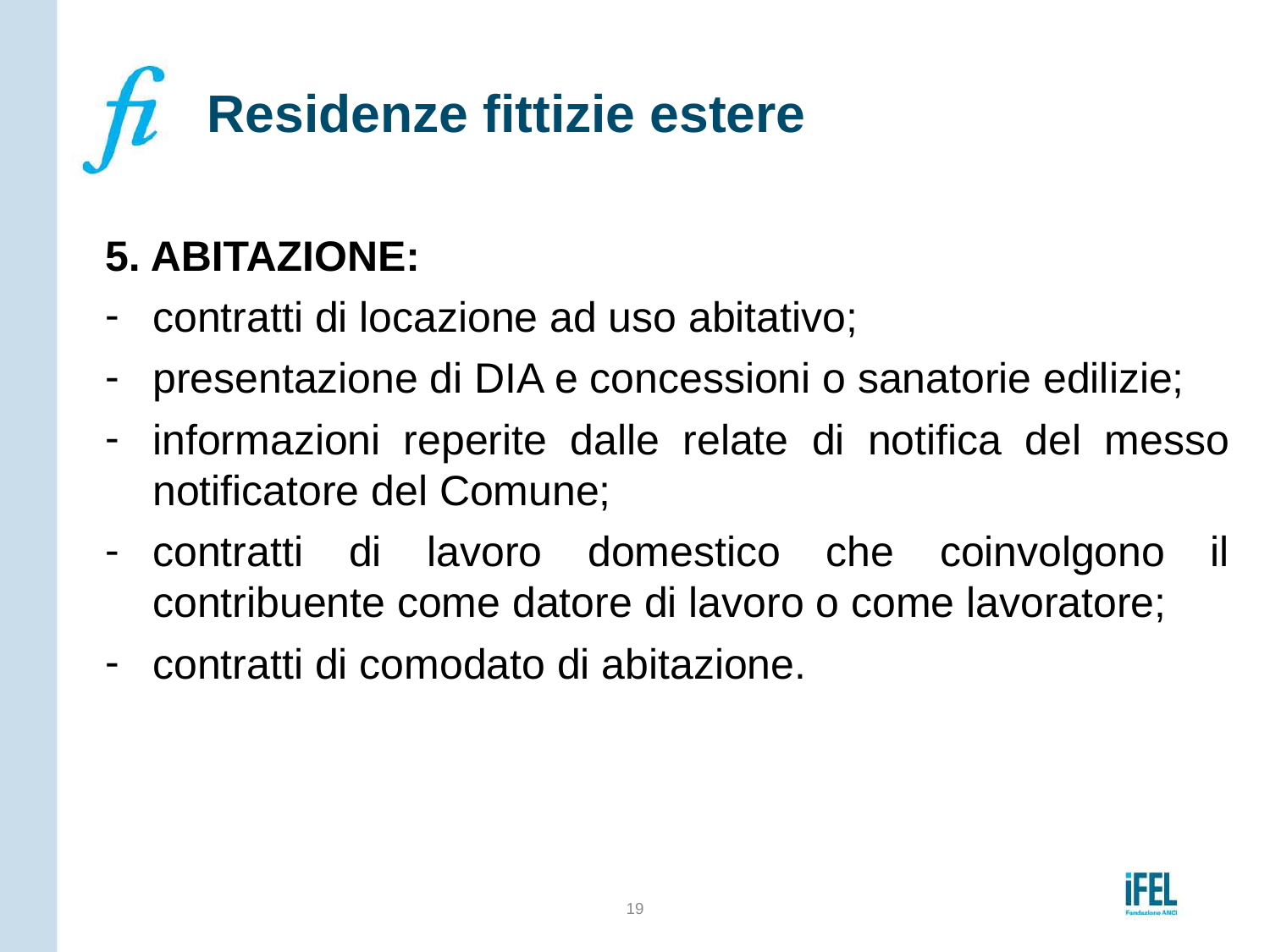

# Residenze fittizie estere
5. ABITAZIONE:
contratti di locazione ad uso abitativo;
presentazione di DIA e concessioni o sanatorie edilizie;
informazioni reperite dalle relate di notifica del messo notificatore del Comune;
contratti di lavoro domestico che coinvolgono il contribuente come datore di lavoro o come lavoratore;
contratti di comodato di abitazione.

19